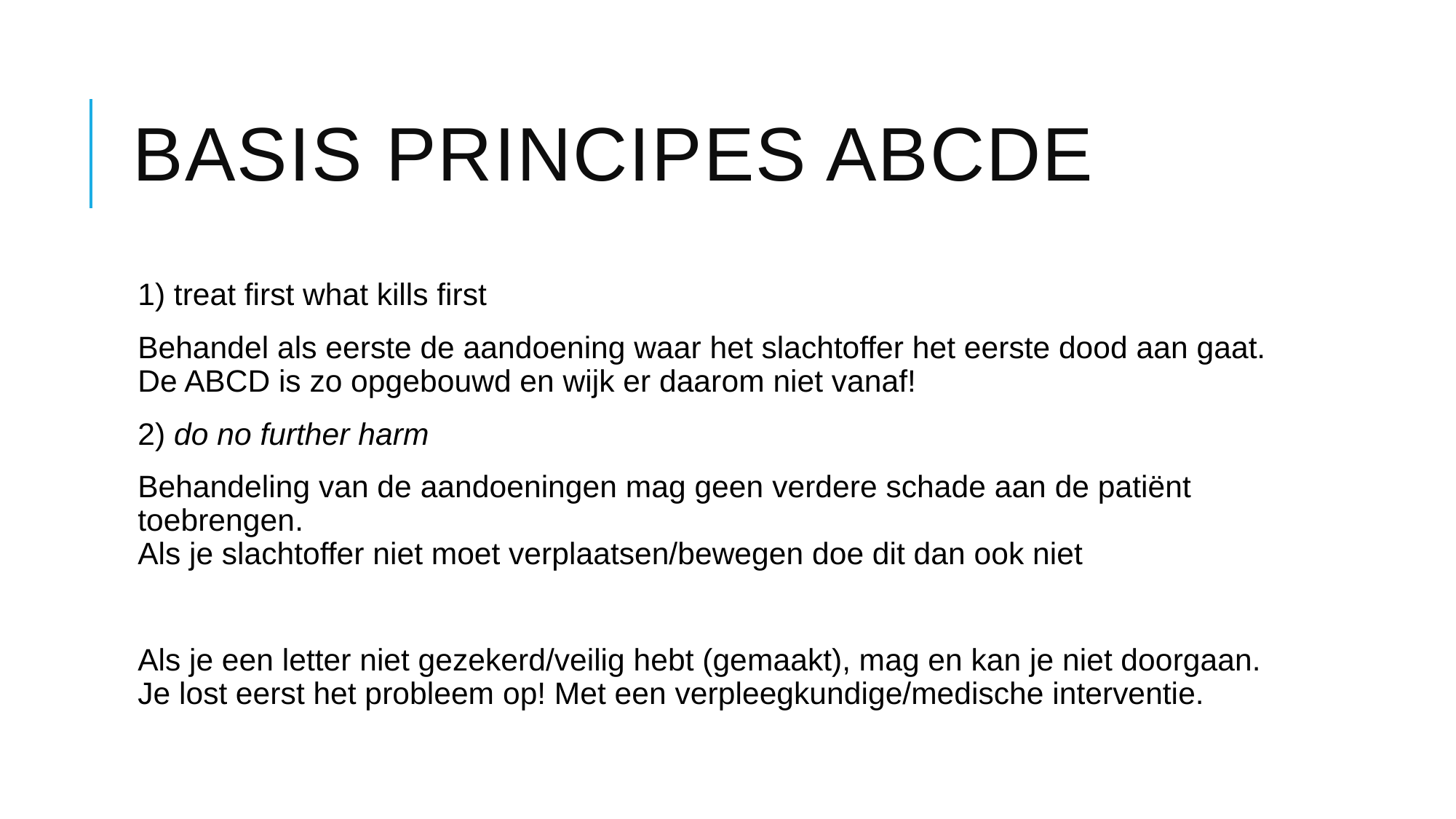

# Basis principes ABCDE
1) treat first what kills first
Behandel als eerste de aandoening waar het slachtoffer het eerste dood aan gaat.
De ABCD is zo opgebouwd en wijk er daarom niet vanaf!
2) do no further harm
Behandeling van de aandoeningen mag geen verdere schade aan de patiënt toebrengen.
Als je slachtoffer niet moet verplaatsen/bewegen doe dit dan ook niet

Als je een letter niet gezekerd/veilig hebt (gemaakt), mag en kan je niet doorgaan. Je lost eerst het probleem op! Met een verpleegkundige/medische interventie.